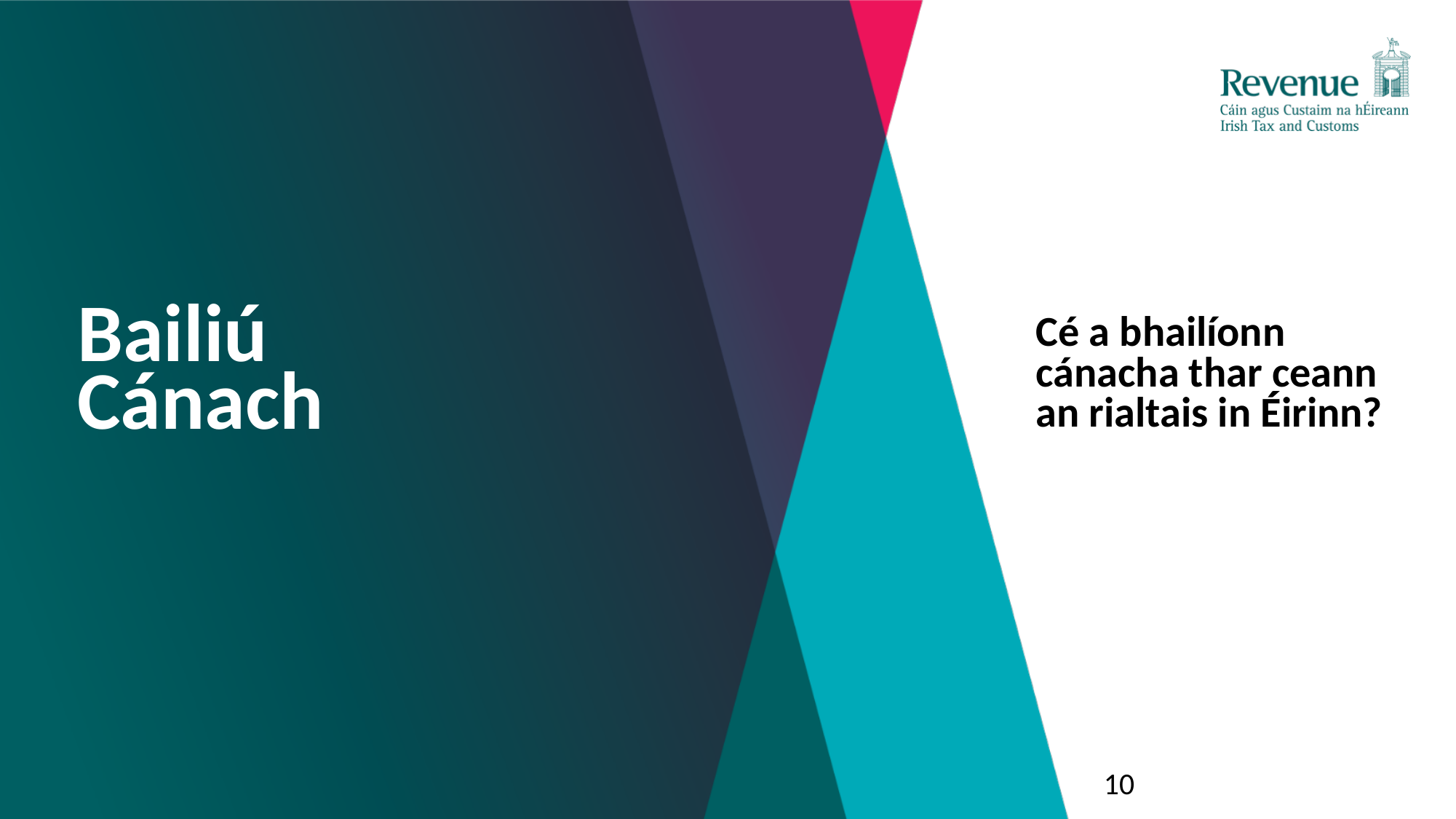

# Bailiú Cánach
Cé a bhailíonn cánacha thar ceann an rialtais in Éirinn?
10